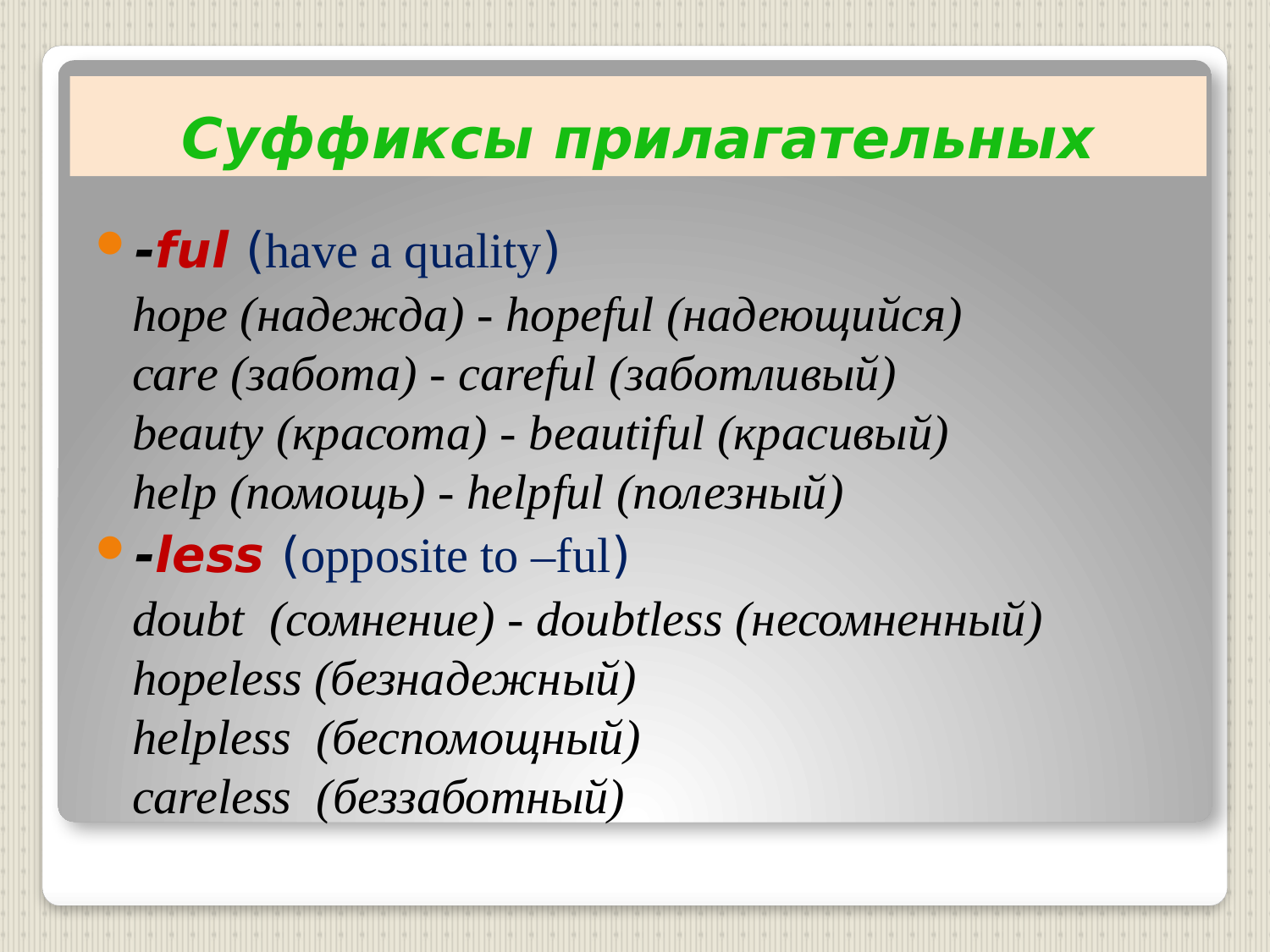

# Суффиксы прилагательных
-ful (have a quality)
   hope (надежда) - hopeful (надеющийся)
саrе (забота) - careful (заботливый)
beauty (красота) - beautiful (красивый)
help (помощь) - helpful (полезный)
-less (opposite to –ful)
   doubt  (сомнение) - doubtless (несомненный)
hopeless (безнадежный)
helpless  (беспомощный)
careless  (беззаботный)